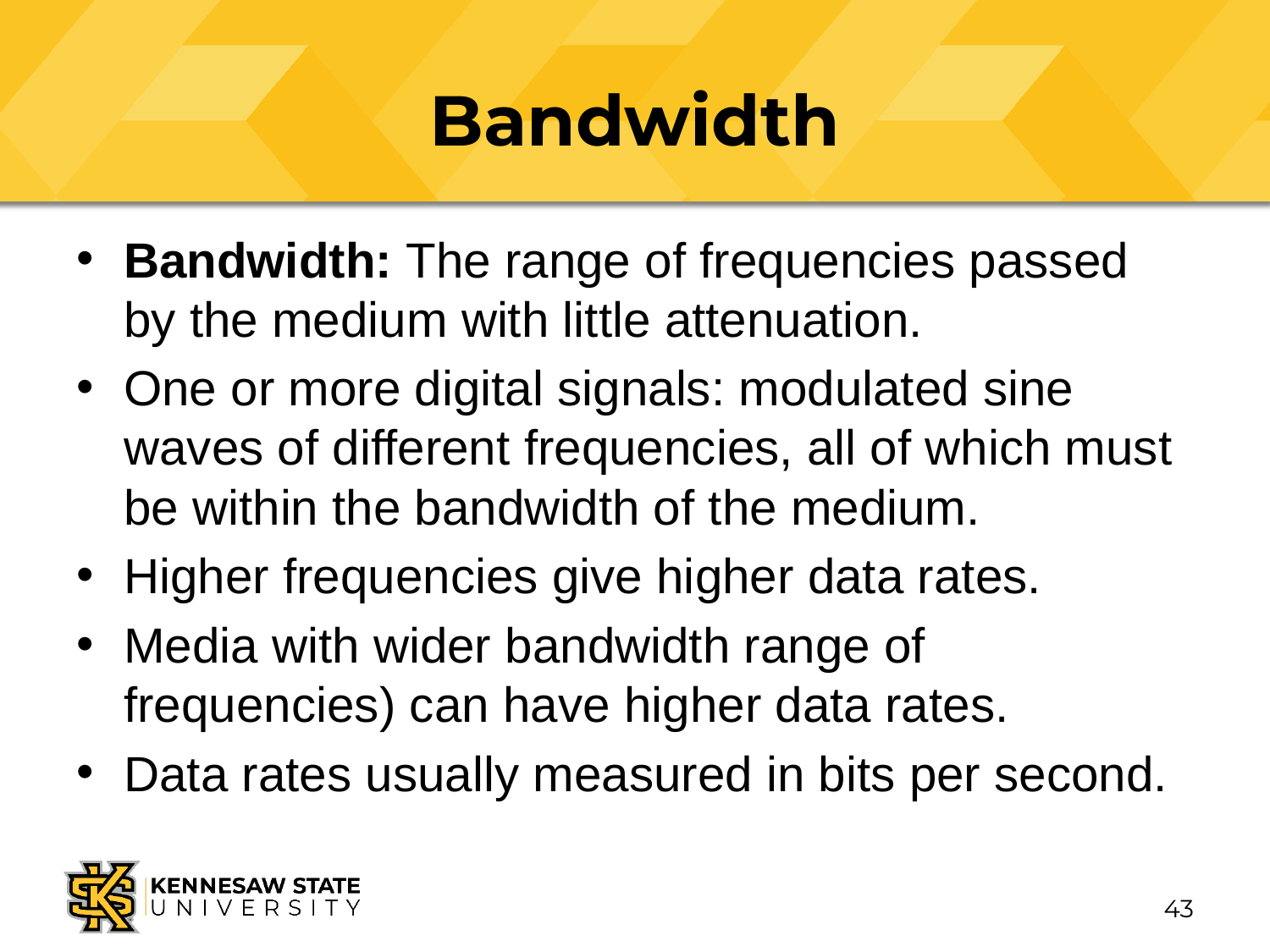

# Bandwidth
Bandwidth: The range of frequencies passed by the medium with little attenuation.
One or more digital signals: modulated sine waves of different frequencies, all of which must be within the bandwidth of the medium.
Higher frequencies give higher data rates.
Media with wider bandwidth range of frequencies) can have higher data rates.
Data rates usually measured in bits per second.

43